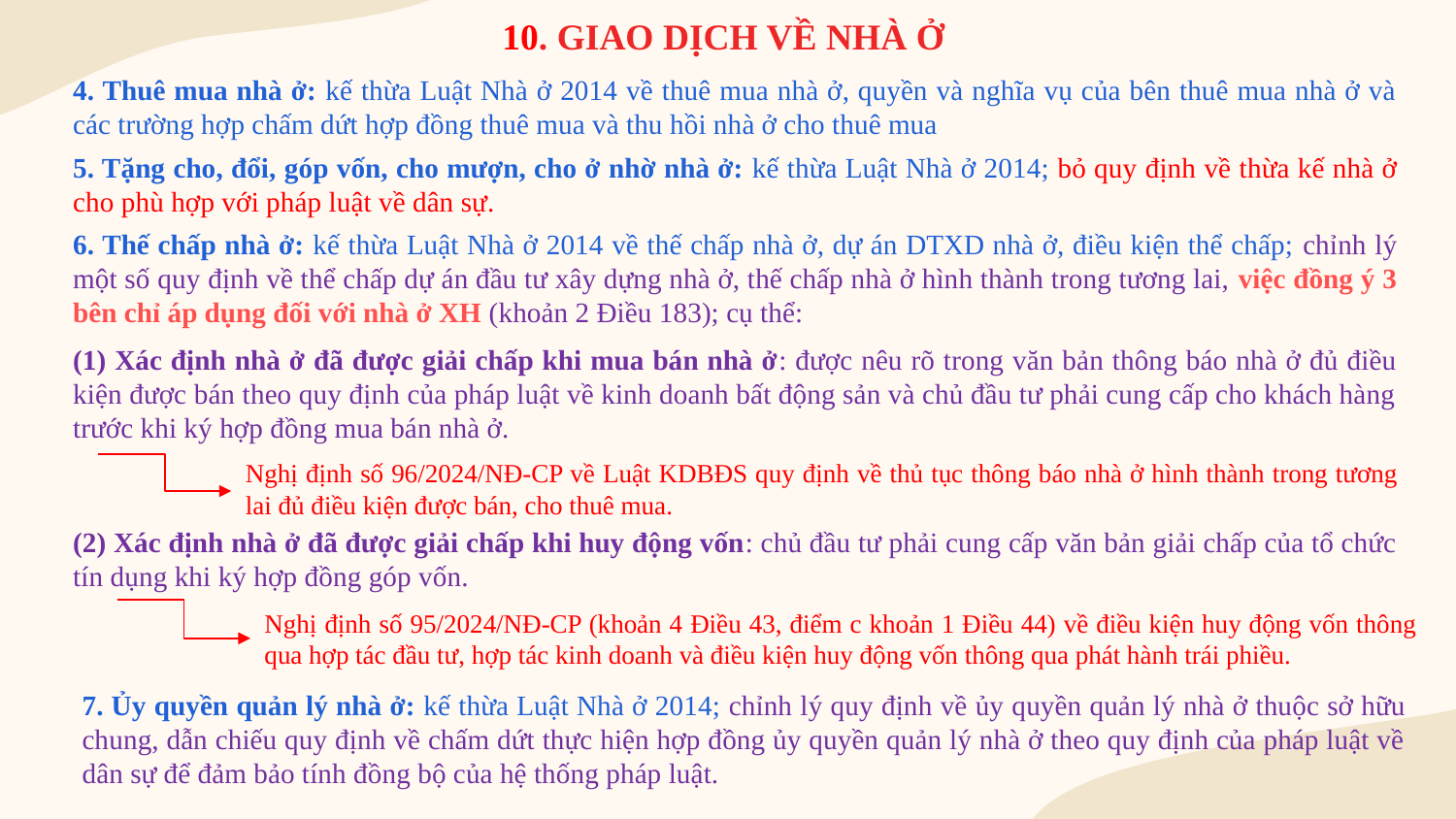

# 10. GIAO DỊCH VỀ NHÀ Ở
4. Thuê mua nhà ở: kế thừa Luật Nhà ở 2014 về thuê mua nhà ở, quyền và nghĩa vụ của bên thuê mua nhà ở và các trường hợp chấm dứt hợp đồng thuê mua và thu hồi nhà ở cho thuê mua
5. Tặng cho, đổi, góp vốn, cho mượn, cho ở nhờ nhà ở: kế thừa Luật Nhà ở 2014; bỏ quy định về thừa kế nhà ở cho phù hợp với pháp luật về dân sự.
6. Thế chấp nhà ở: kế thừa Luật Nhà ở 2014 về thế chấp nhà ở, dự án DTXD nhà ở, điều kiện thể chấp; chỉnh lý một số quy định về thể chấp dự án đầu tư xây dựng nhà ở, thế chấp nhà ở hình thành trong tương lai, việc đồng ý 3 bên chỉ áp dụng đối với nhà ở XH (khoản 2 Điều 183); cụ thể:
(1) Xác định nhà ở đã được giải chấp khi mua bán nhà ở: được nêu rõ trong văn bản thông báo nhà ở đủ điều kiện được bán theo quy định của pháp luật về kinh doanh bất động sản và chủ đầu tư phải cung cấp cho khách hàng trước khi ký hợp đồng mua bán nhà ở.
Nghị định số 96/2024/NĐ-CP về Luật KDBĐS quy định về thủ tục thông báo nhà ở hình thành trong tương lai đủ điều kiện được bán, cho thuê mua.
(2) Xác định nhà ở đã được giải chấp khi huy động vốn: chủ đầu tư phải cung cấp văn bản giải chấp của tổ chức tín dụng khi ký hợp đồng góp vốn.
Nghị định số 95/2024/NĐ-CP (khoản 4 Điều 43, điểm c khoản 1 Điều 44) về điều kiện huy động vốn thông qua hợp tác đầu tư, hợp tác kinh doanh và điều kiện huy động vốn thông qua phát hành trái phiều.
7. Ủy quyền quản lý nhà ở: kế thừa Luật Nhà ở 2014; chỉnh lý quy định về ủy quyền quản lý nhà ở thuộc sở hữu chung, dẫn chiếu quy định về chấm dứt thực hiện hợp đồng ủy quyền quản lý nhà ở theo quy định của pháp luật về dân sự để đảm bảo tính đồng bộ của hệ thống pháp luật.